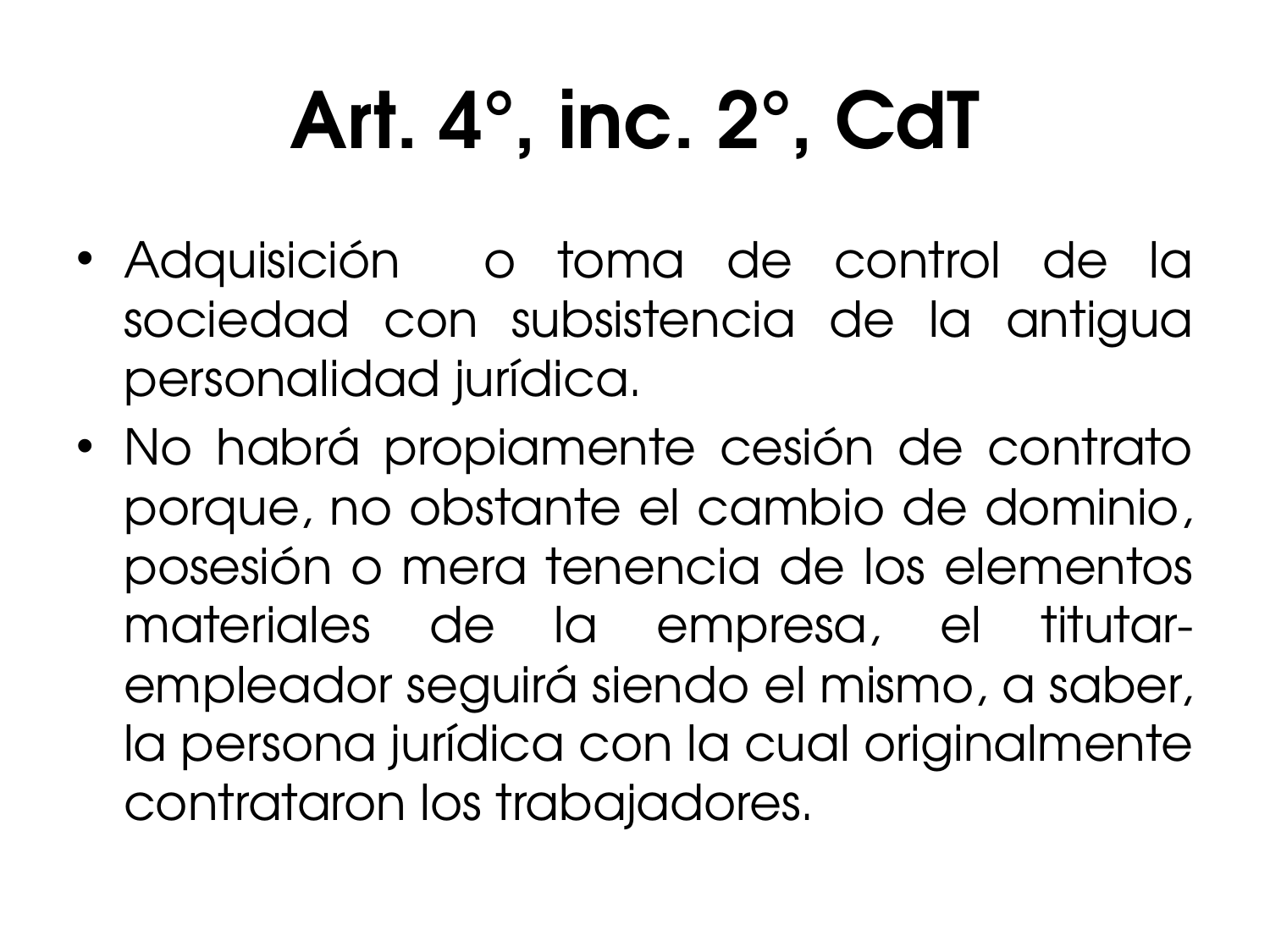

# Art. 4°, inc. 2°, CdT
Adquisición  o toma de control de la sociedad con subsistencia de la antigua personalidad jurídica.
No habrá propiamente cesión de contrato porque, no obstante el cambio de dominio, posesión o mera tenencia de los elementos materiales de la empresa, el titutar-empleador seguirá siendo el mismo, a saber, la persona jurídica con la cual originalmente contrataron los trabajadores.